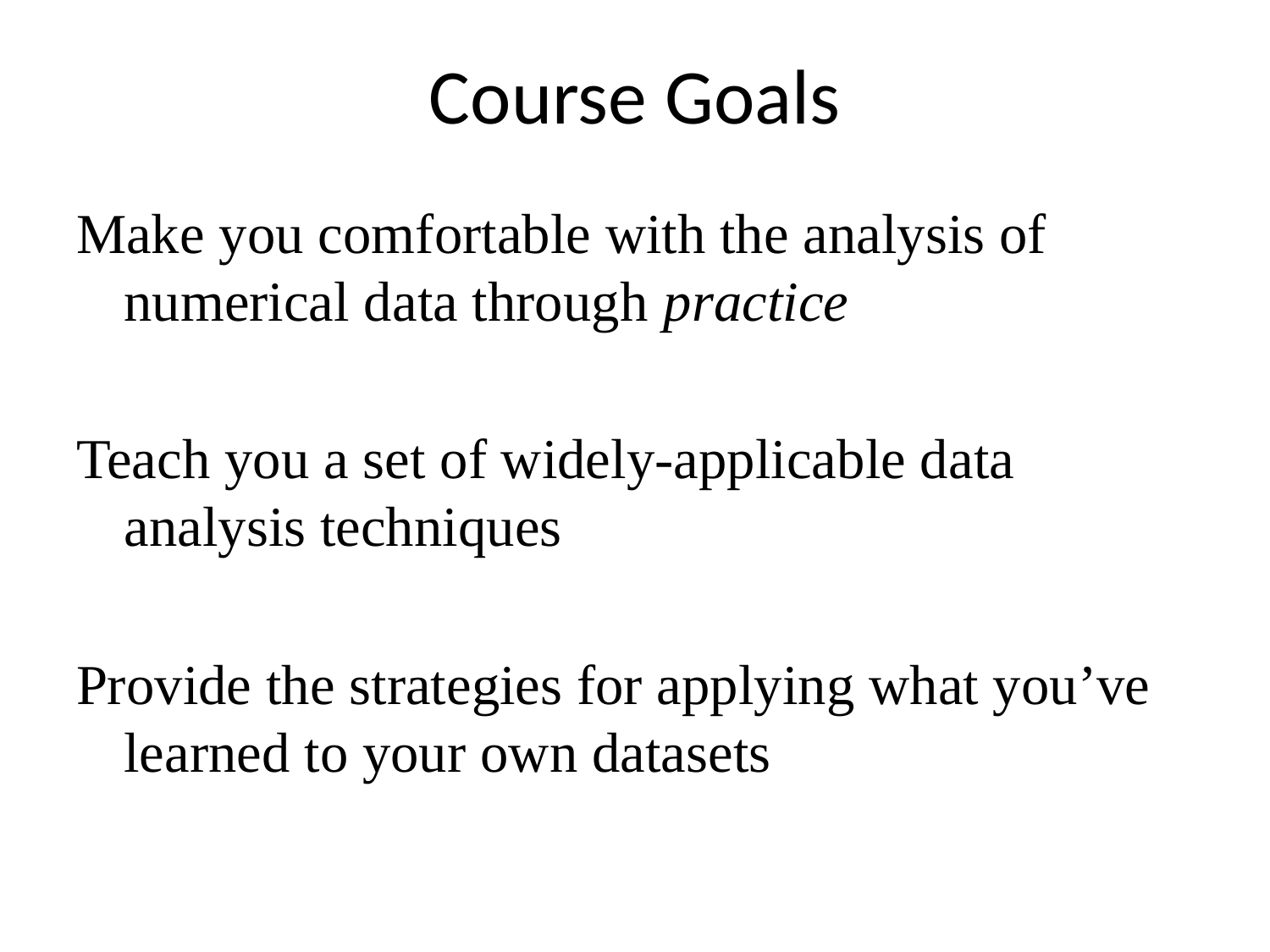

# Course Goals
Make you comfortable with the analysis of numerical data through practice

Teach you a set of widely-applicable data analysis techniques

Provide the strategies for applying what you’ve learned to your own datasets